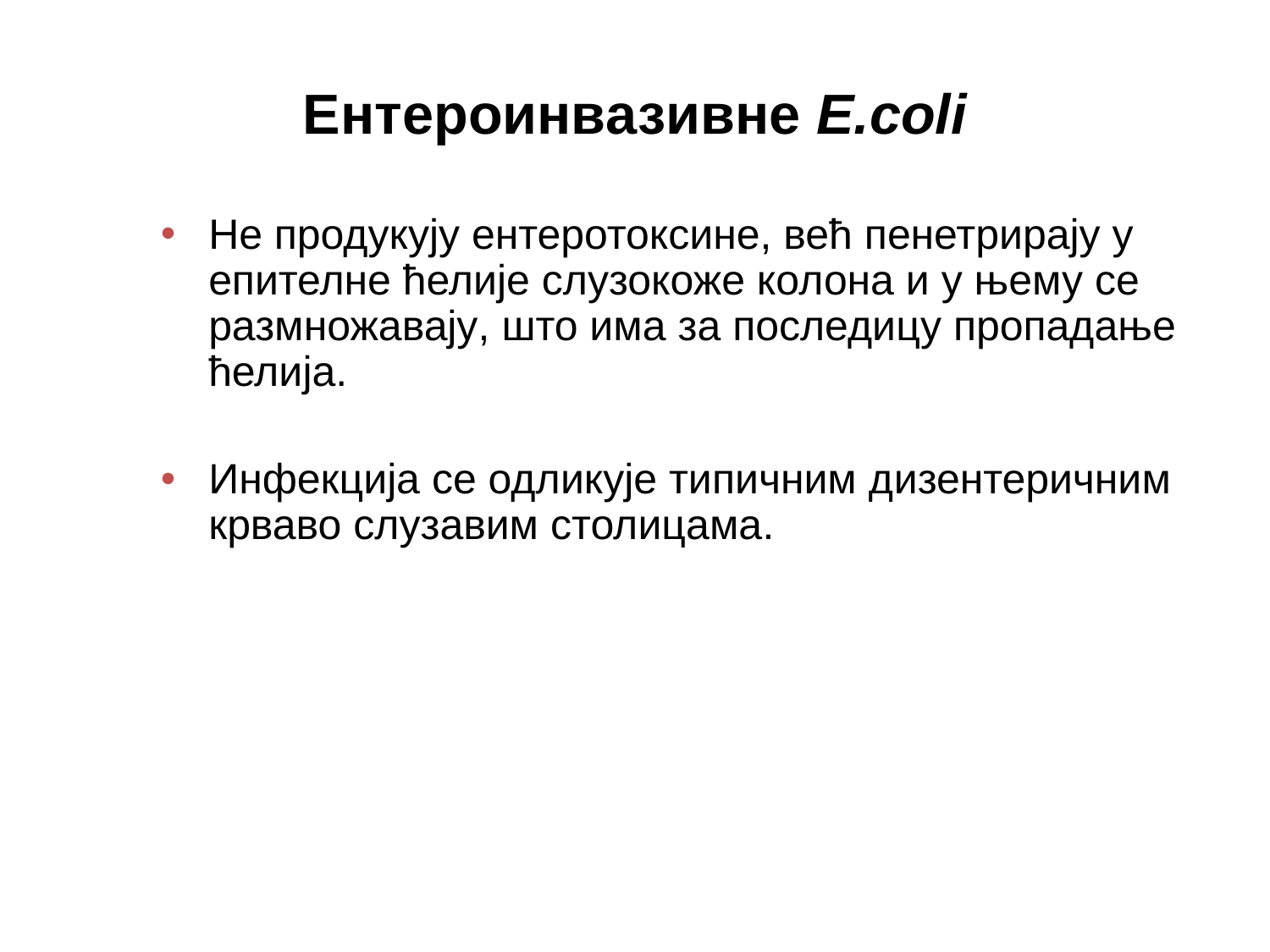

Ентероинвазивне E.coli
Не продукују ентеротоксине, већ пенетрирају у епителне ћелије слузокоже колона и у њему се размножавају, што има за последицу пропадање ћелија.

Инфекција се одликује типичним дизентеричним крваво слузавим столицама.